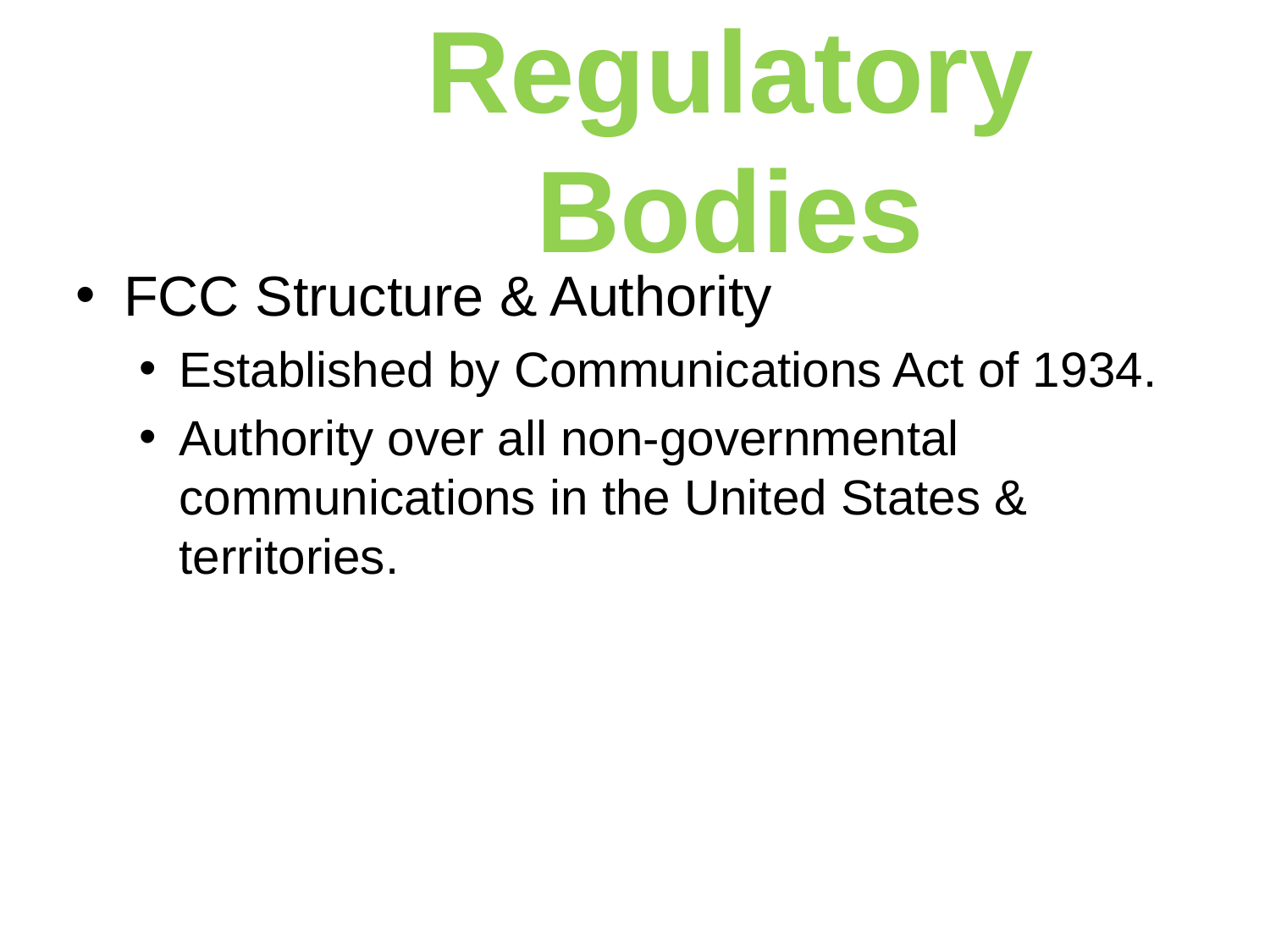

Regulatory Bodies
FCC Structure & Authority
Established by Communications Act of 1934.
Authority over all non-governmental communications in the United States & territories.